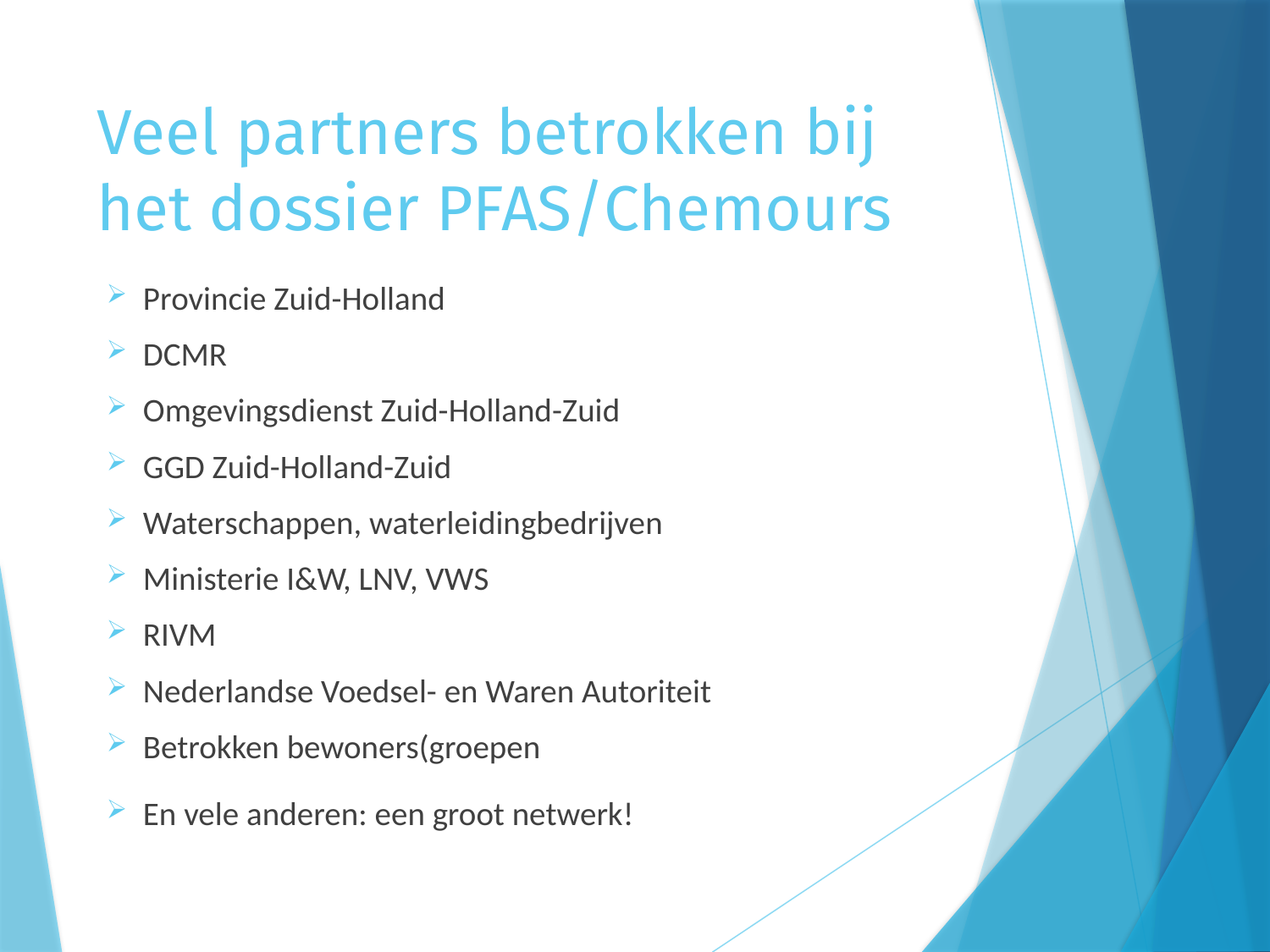

# Veel partners betrokken bij het dossier PFAS/Chemours
Provincie Zuid-Holland
DCMR
Omgevingsdienst Zuid-Holland-Zuid
GGD Zuid-Holland-Zuid
Waterschappen, waterleidingbedrijven
Ministerie I&W, LNV, VWS
RIVM
Nederlandse Voedsel- en Waren Autoriteit
Betrokken bewoners(groepen
En vele anderen: een groot netwerk!